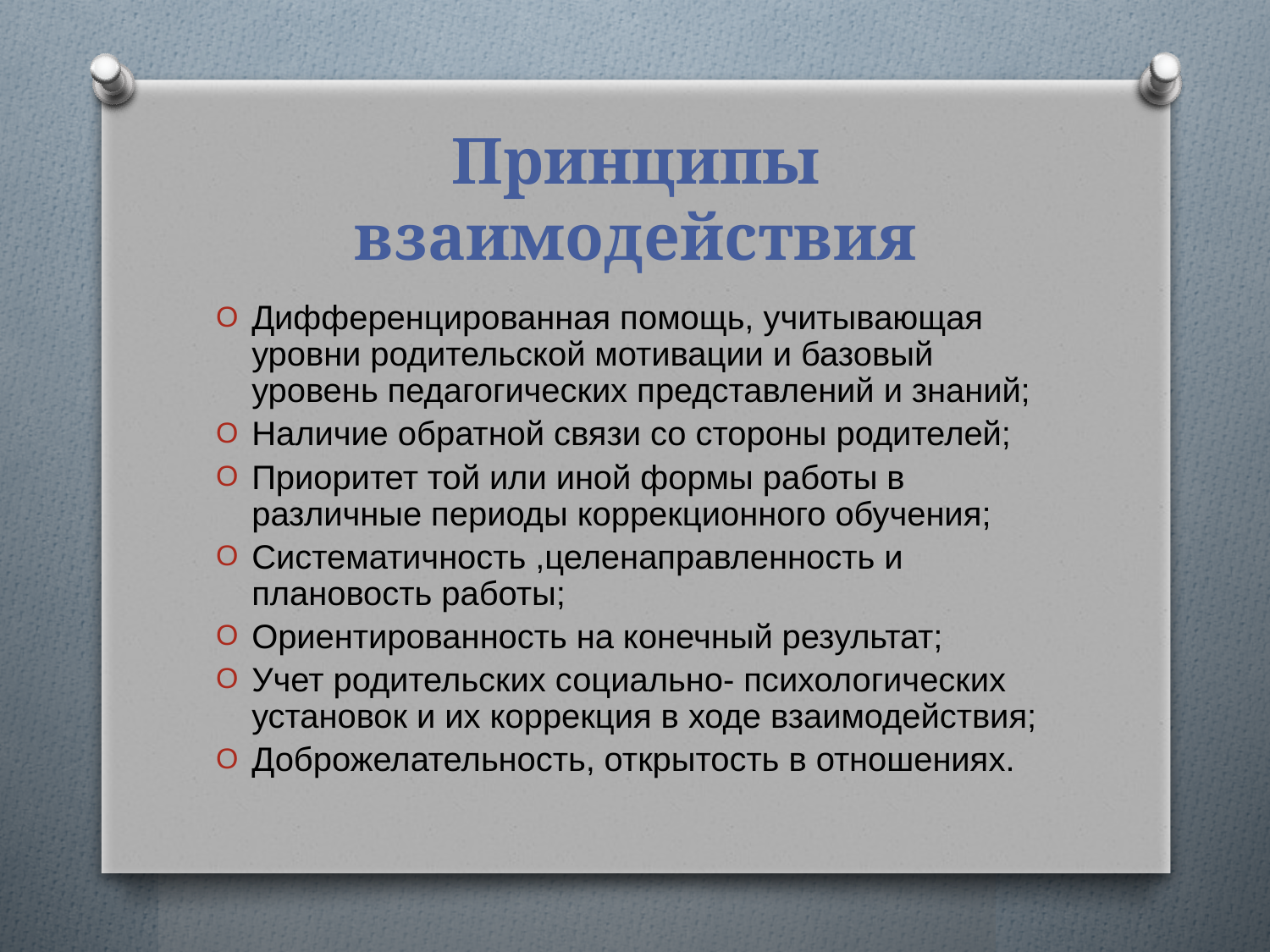

# Принципы взаимодействия
Дифференцированная помощь, учитывающая уровни родительской мотивации и базовый уровень педагогических представлений и знаний;
Наличие обратной связи со стороны родителей;
Приоритет той или иной формы работы в различные периоды коррекционного обучения;
Систематичность ,целенаправленность и плановость работы;
Ориентированность на конечный результат;
Учет родительских социально- психологических установок и их коррекция в ходе взаимодействия;
Доброжелательность, открытость в отношениях.